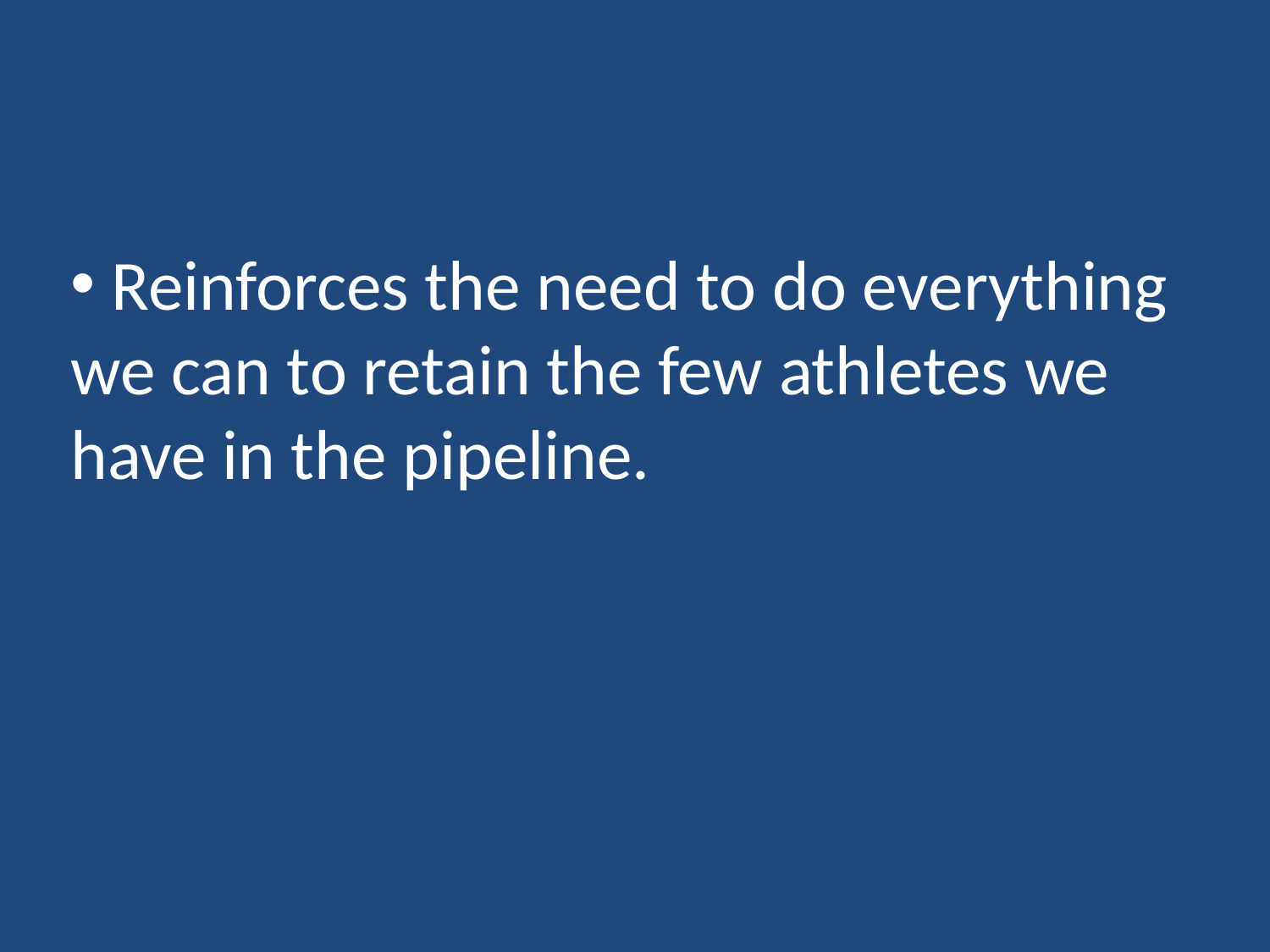

Reinforces the need to do everything we can to retain the few athletes we have in the pipeline.